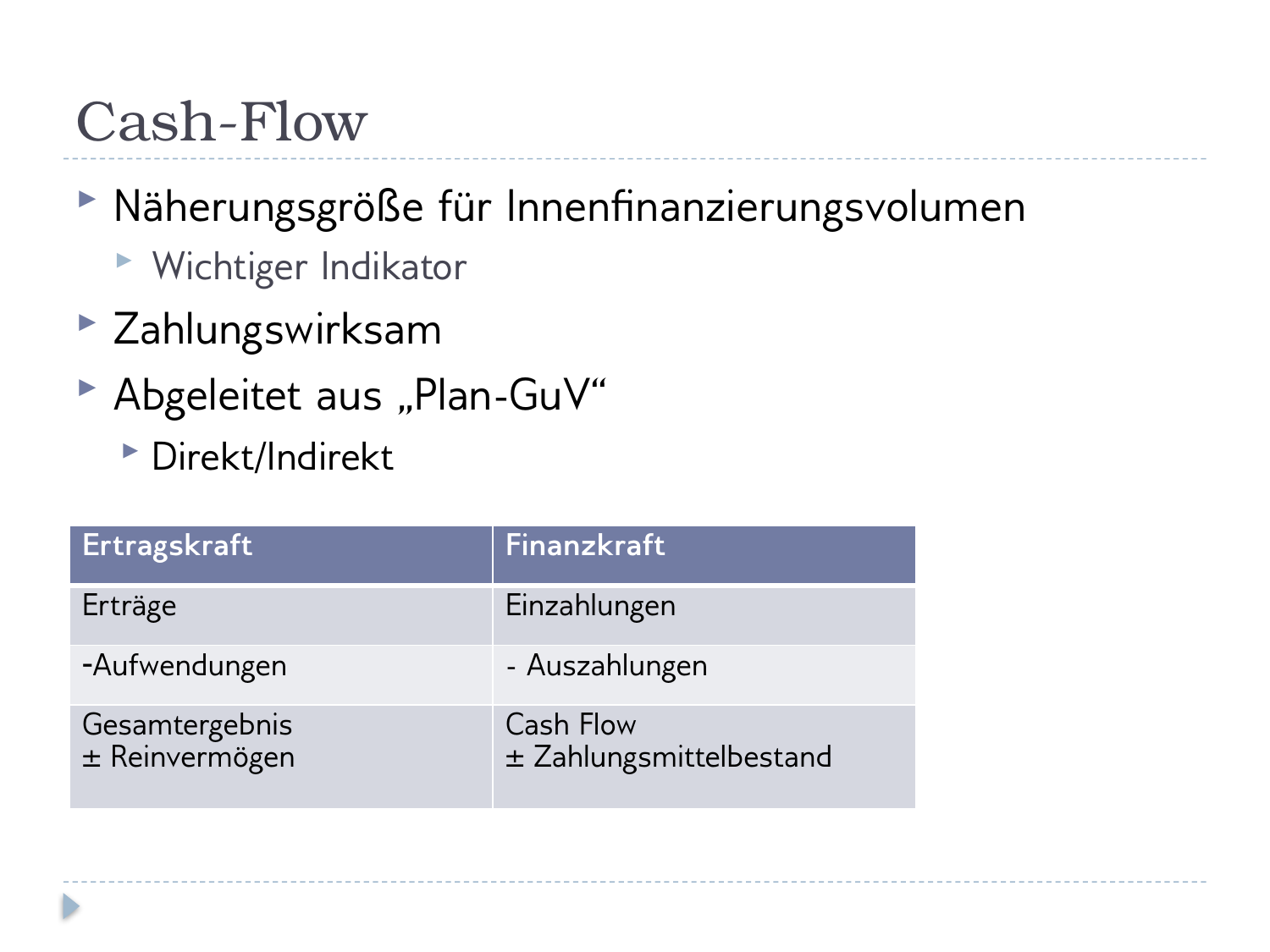

# Cash-Flow
Näherungsgröße für Innenfinanzierungsvolumen
Wichtiger Indikator
Zahlungswirksam
Abgeleitet aus „Plan-GuV“
Direkt/Indirekt

| Ertragskraft | Finanzkraft |
| --- | --- |
| Erträge | Einzahlungen |
| Aufwendungen | - Auszahlungen |
| Gesamtergebnis ± Reinvermögen | Cash Flow ± Zahlungsmittelbestand |